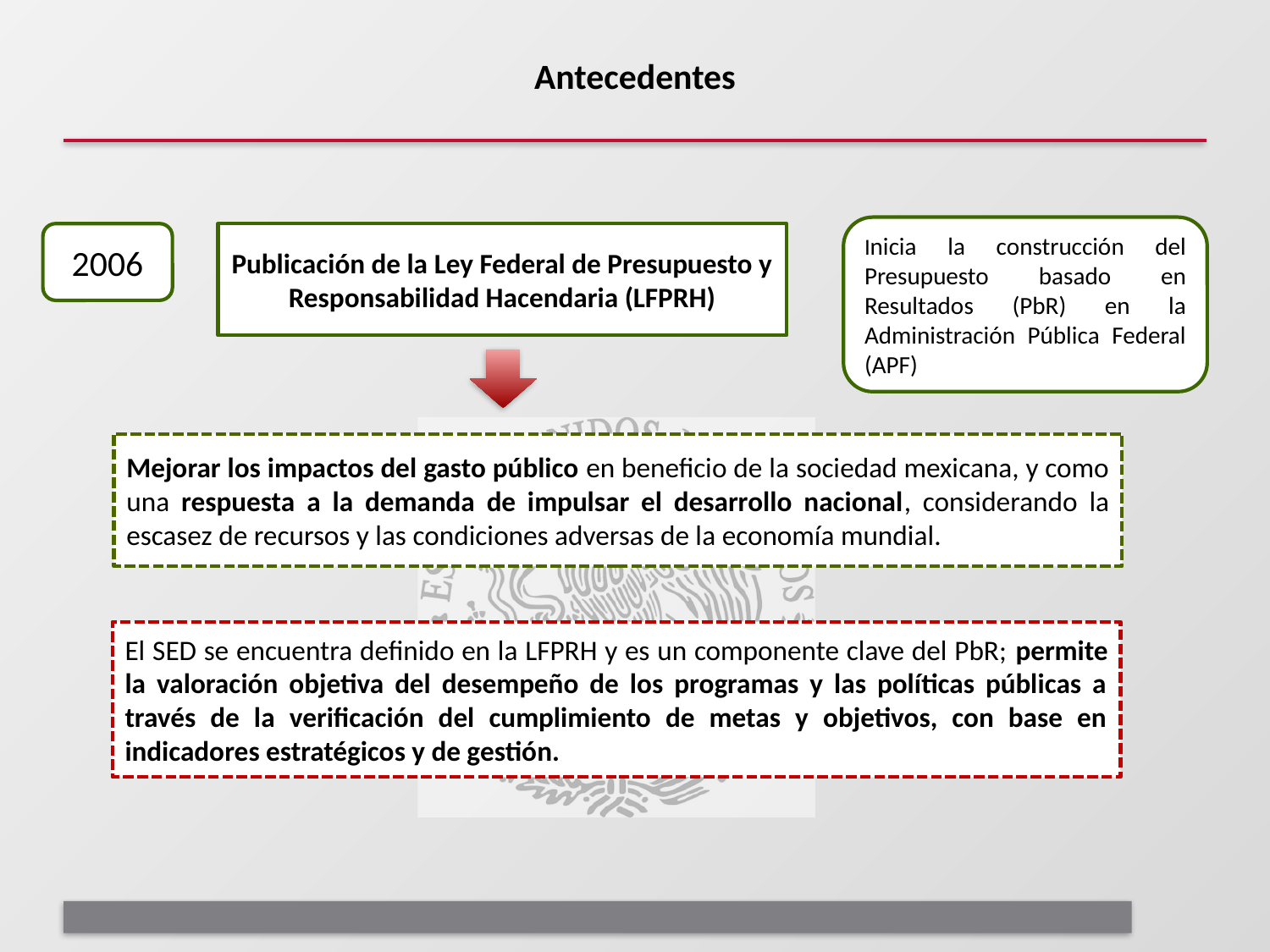

Antecedentes
Inicia la construcción del Presupuesto basado en Resultados (PbR) en la Administración Pública Federal (APF)
2006
Publicación de la Ley Federal de Presupuesto y Responsabilidad Hacendaria (LFPRH)

Mejorar los impactos del gasto público en beneficio de la sociedad mexicana, y como una respuesta a la demanda de impulsar el desarrollo nacional, considerando la escasez de recursos y las condiciones adversas de la economía mundial.
El SED se encuentra definido en la LFPRH y es un componente clave del PbR; permite la valoración objetiva del desempeño de los programas y las políticas públicas a través de la verificación del cumplimiento de metas y objetivos, con base en indicadores estratégicos y de gestión.